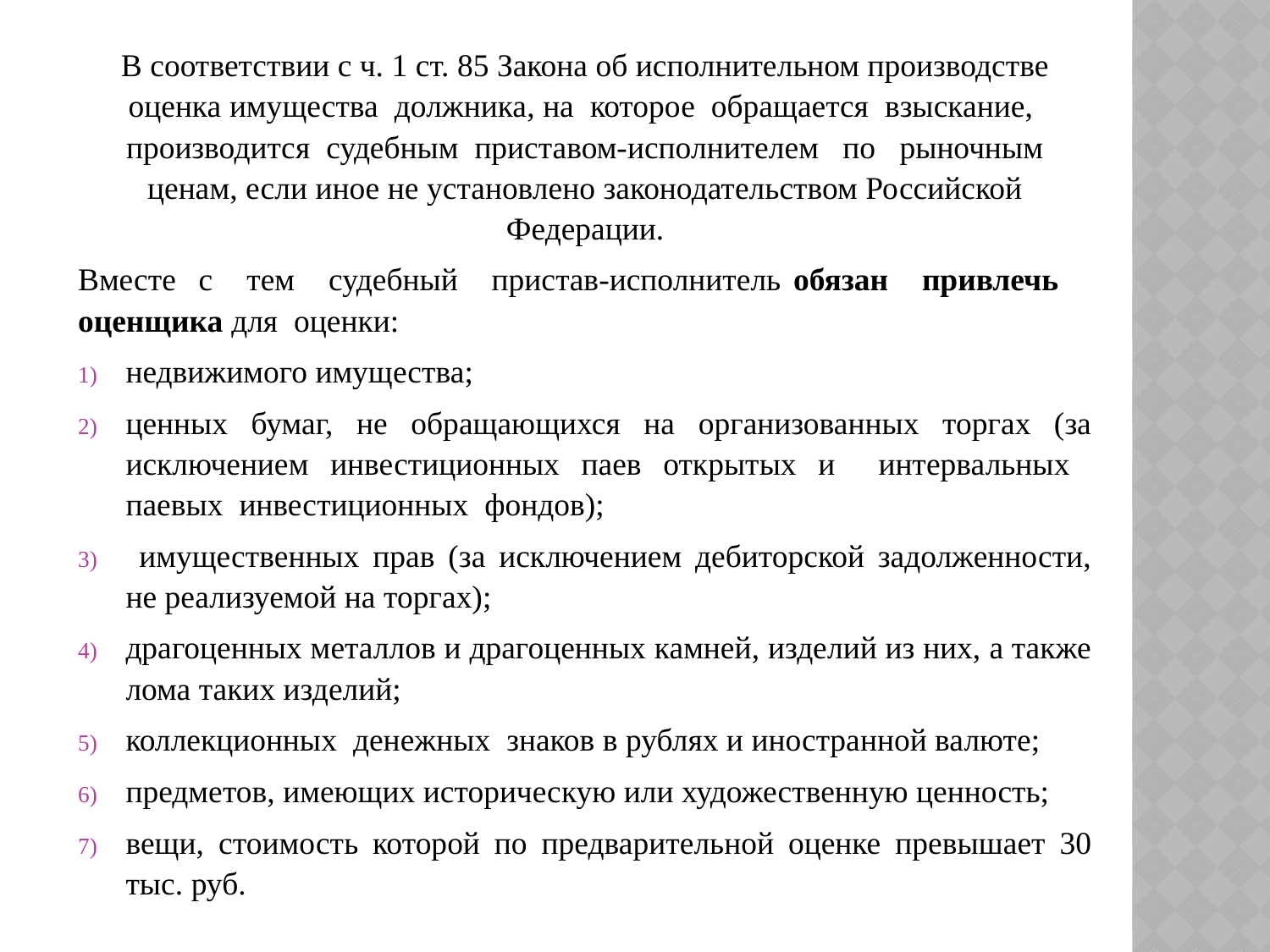

В соответствии с ч. 1 ст. 85 Закона об исполнительном производстве оценка имущества  должника, на  которое  обращается  взыскание,  производится  судебным  приставом-исполнителем   по   рыночным ценам, если иное не установлено законодательством Российской Федерации.
Вместе  с   тем   судебный   пристав-исполнитель обязан   привлечь    оценщика для  оценки:
недвижимого имущества;
ценных бумаг, не обращающихся на организованных торгах (за исключением инвестиционных паев открытых и  интервальных  паевых  инвестиционных  фондов);
 имущественных прав (за исключением дебиторской задолженности, не реализуемой на торгах);
драгоценных металлов и драгоценных камней, изделий из них, а также лома таких изделий;
коллекционных  денежных  знаков в рублях и иностранной валюте;
предметов, имеющих историческую или художественную ценность;
вещи, стоимость которой по предварительной оценке превышает 30 тыс. руб.